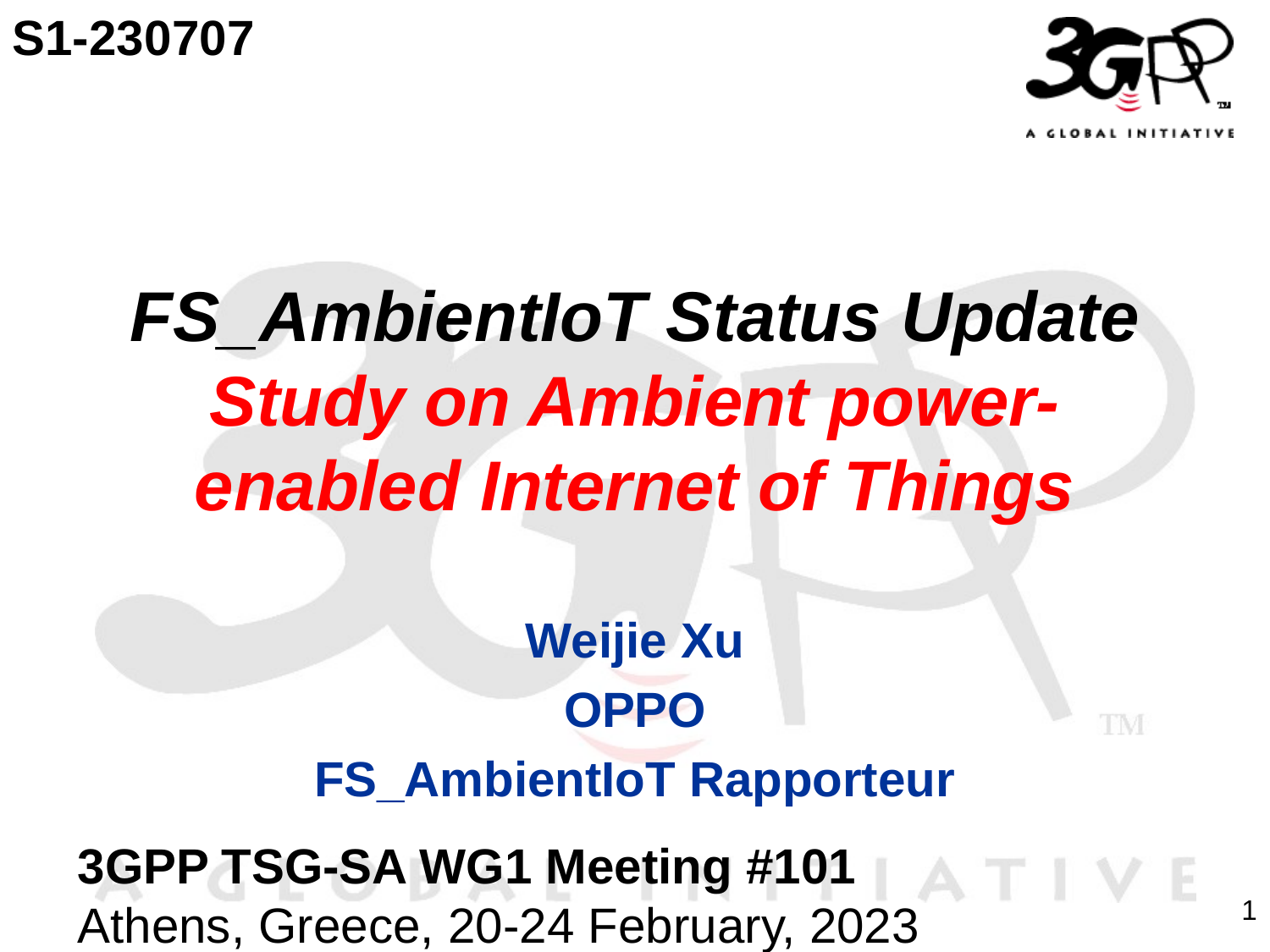

S1-230707
# FS_AmbientIoT Status Update Study on Ambient power-enabled Internet of Things
Weijie Xu
OPPO
FS_AmbientIoT Rapporteur
3GPP TSG-SA WG1 Meeting #101
Athens, Greece, 20-24 February, 2023
1